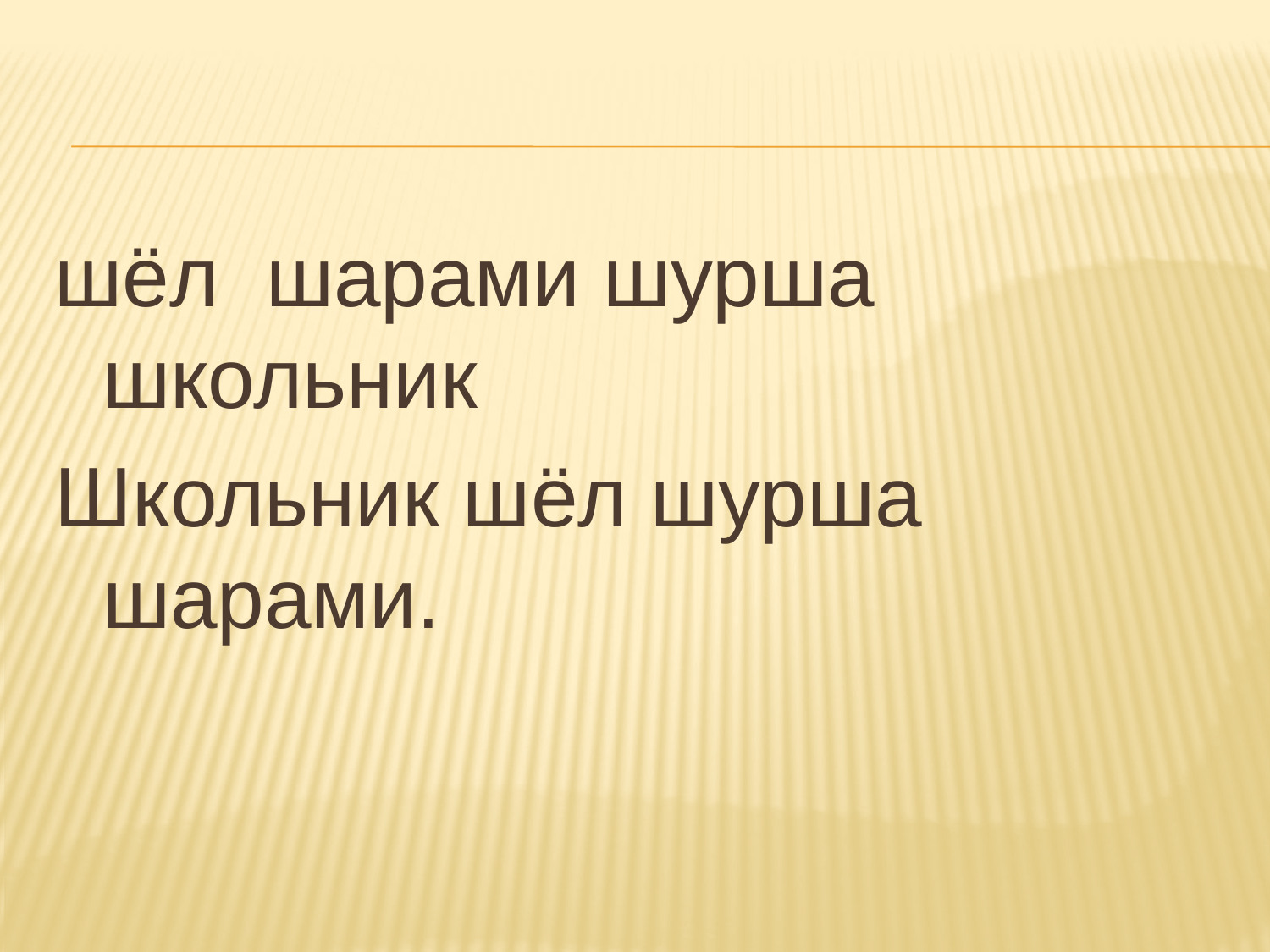

шёл  шарами шурша школьник
Школьник шёл шурша шарами.